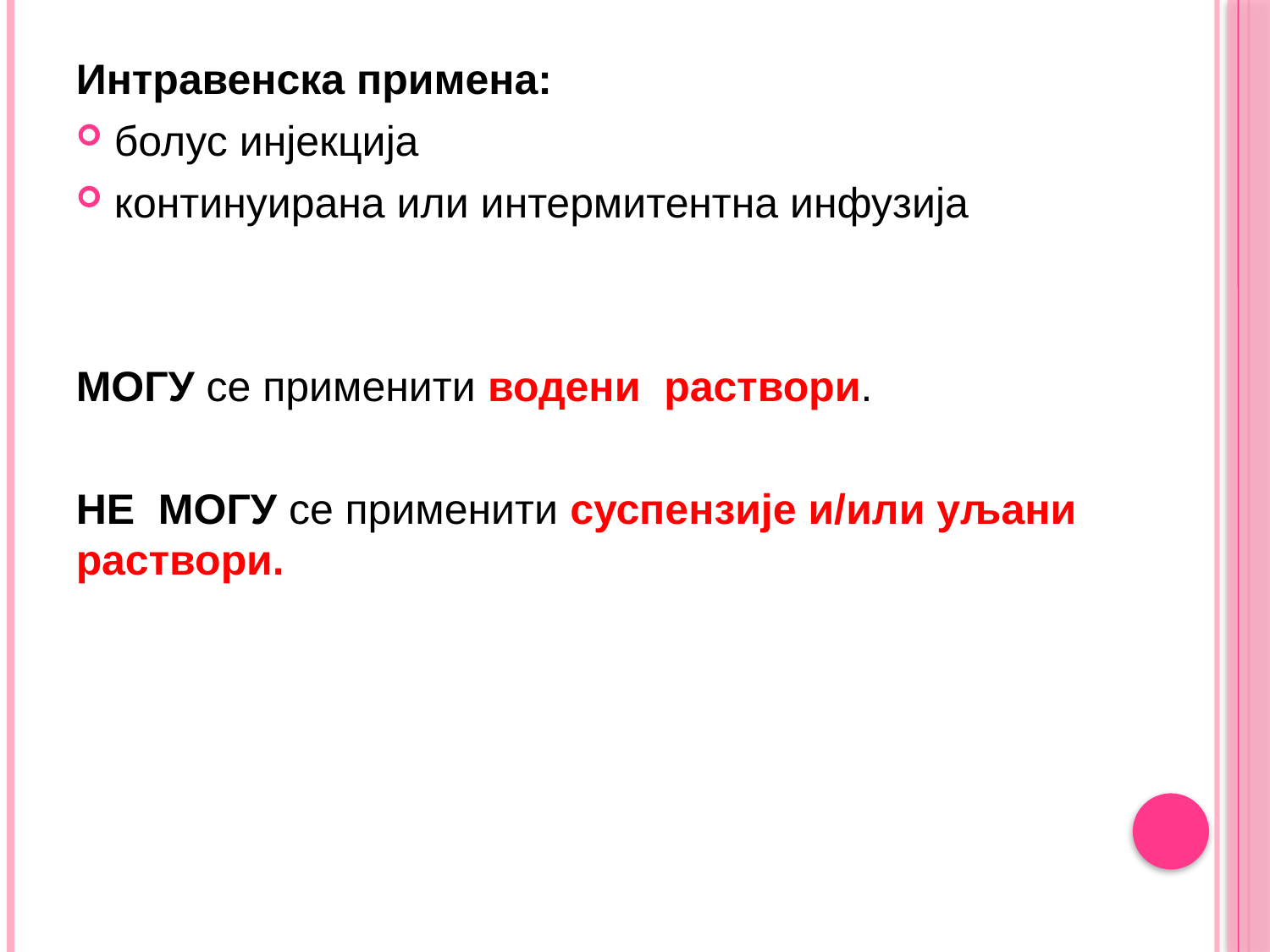

Интравенска примена:
болус инјекција
континуирана или интермитентна инфузија

МОГУ се применити водени  раствори.

НЕ  МОГУ се применити суспензије и/или уљани раствори.